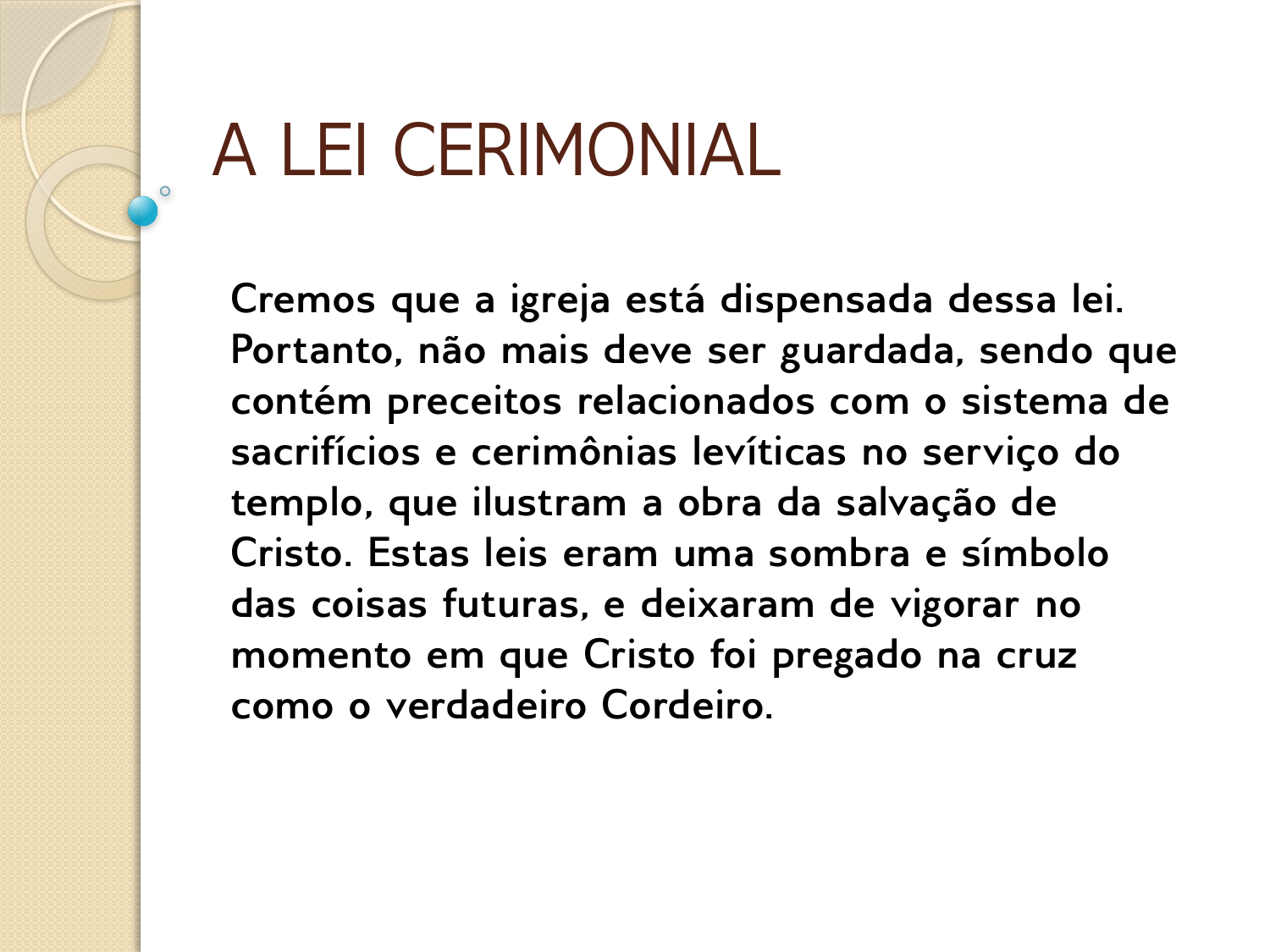

A LEI CERIMONIAL
Cremos que a igreja está dispensada dessa lei. Portanto, não mais deve ser guardada, sendo que contém preceitos relacionados com o sistema de sacrifícios e cerimônias levíticas no serviço do templo, que ilustram a obra da salvação de Cristo. Estas leis eram uma sombra e símbolo das coisas futuras, e deixaram de vigorar no momento em que Cristo foi pregado na cruz como o verdadeiro Cordeiro.